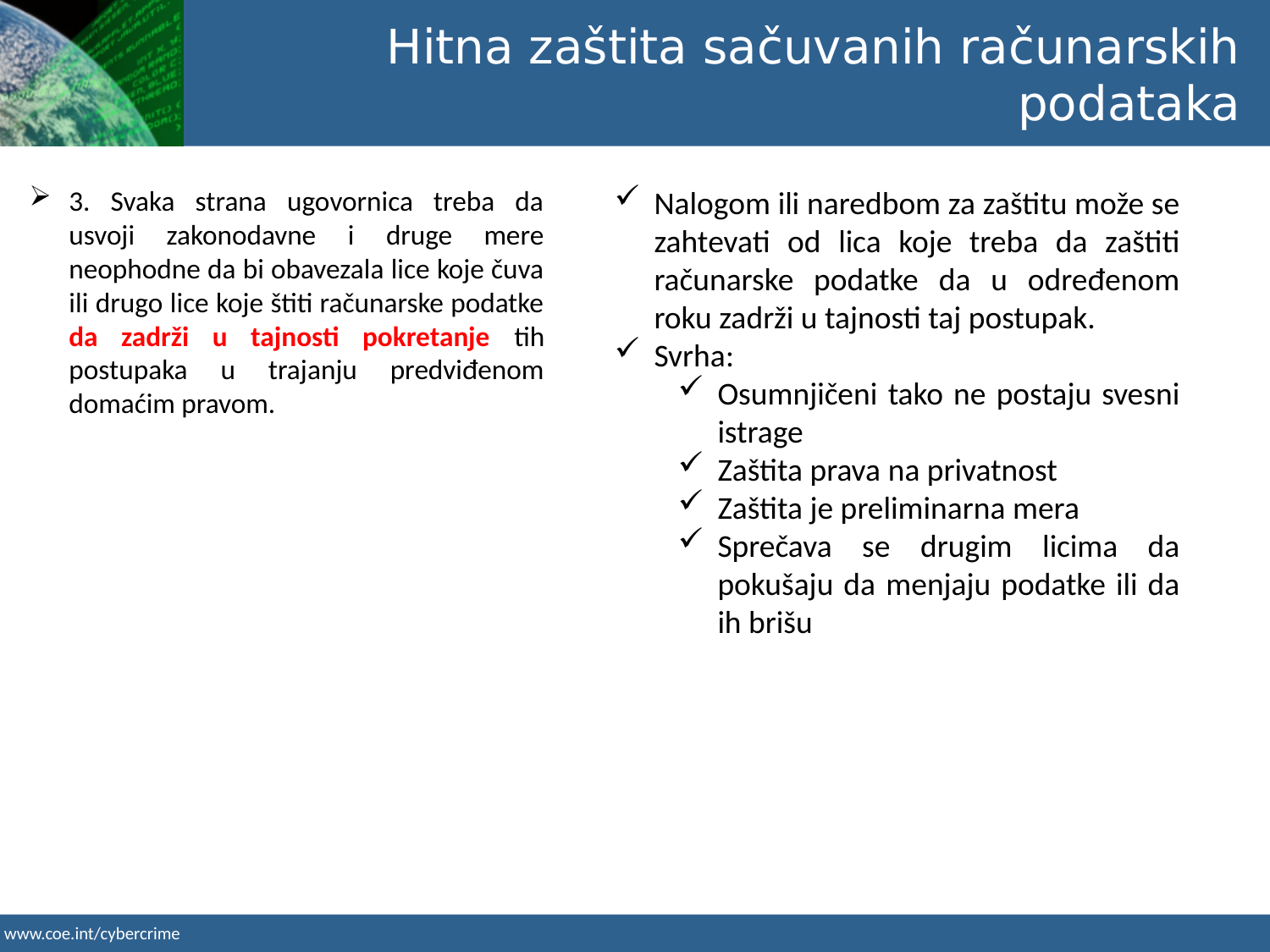

Hitna zaštita sačuvanih računarskih podataka
Nalogom ili naredbom za zaštitu može se zahtevati od lica koje treba da zaštiti računarske podatke da u određenom roku zadrži u tajnosti taj postupak.
Svrha:
Osumnjičeni tako ne postaju svesni istrage
Zaštita prava na privatnost
Zaštita je preliminarna mera
Sprečava se drugim licima da pokušaju da menjaju podatke ili da ih brišu
3. Svaka strana ugovornica treba da usvoji zakonodavne i druge mere neophodne da bi obavezala lice koje čuva ili drugo lice koje štiti računarske podatke da zadrži u tajnosti pokretanje tih postupaka u trajanju predviđenom domaćim pravom.